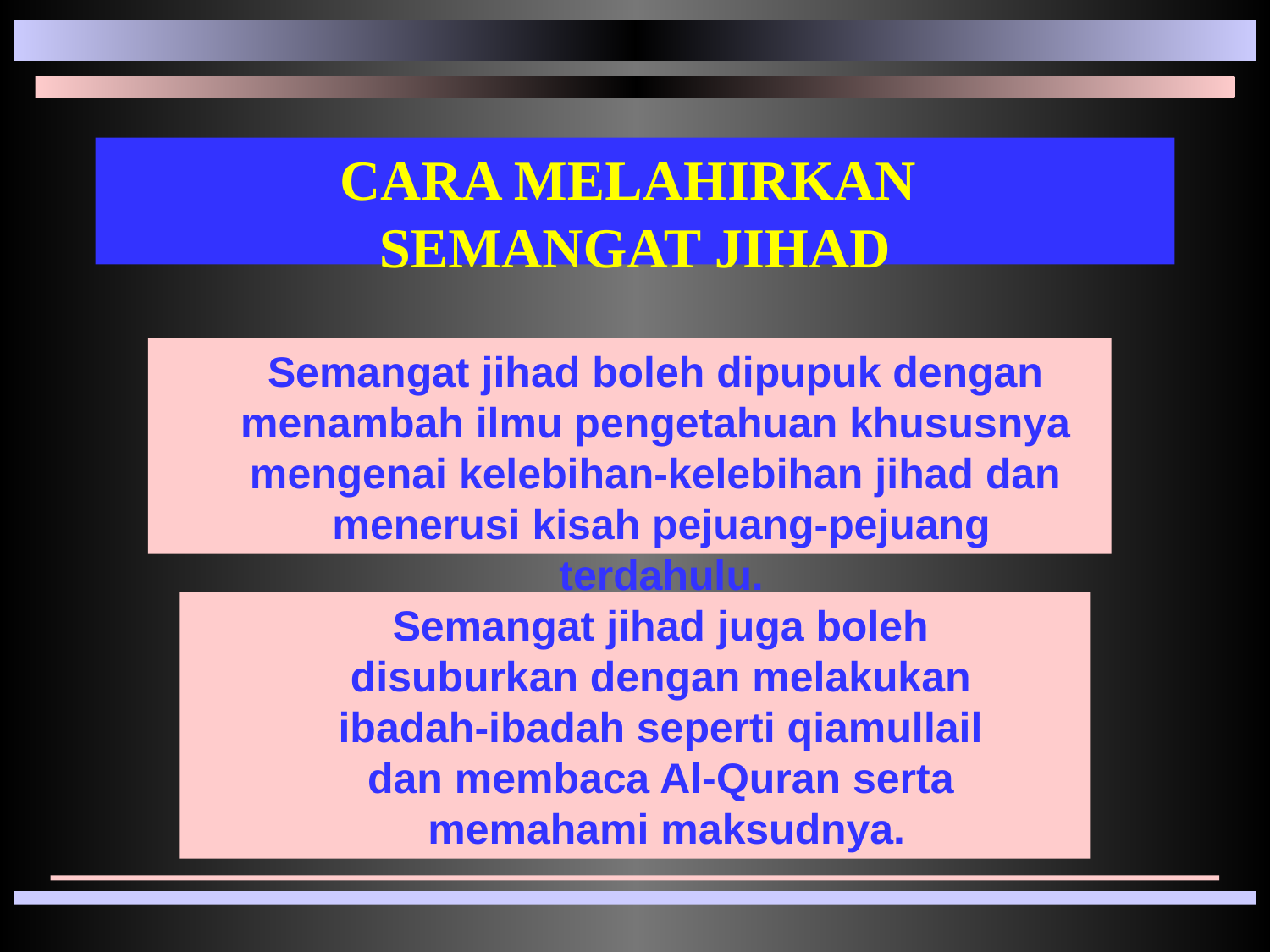

# CARA MELAHIRKAN SEMANGAT JIHAD
Semangat jihad boleh dipupuk dengan
menambah ilmu pengetahuan khususnya
mengenai kelebihan-kelebihan jihad dan
menerusi kisah pejuang-pejuang terdahulu.
Semangat jihad juga boleh
disuburkan dengan melakukan
ibadah-ibadah seperti qiamullail
dan membaca Al-Quran serta
memahami maksudnya.